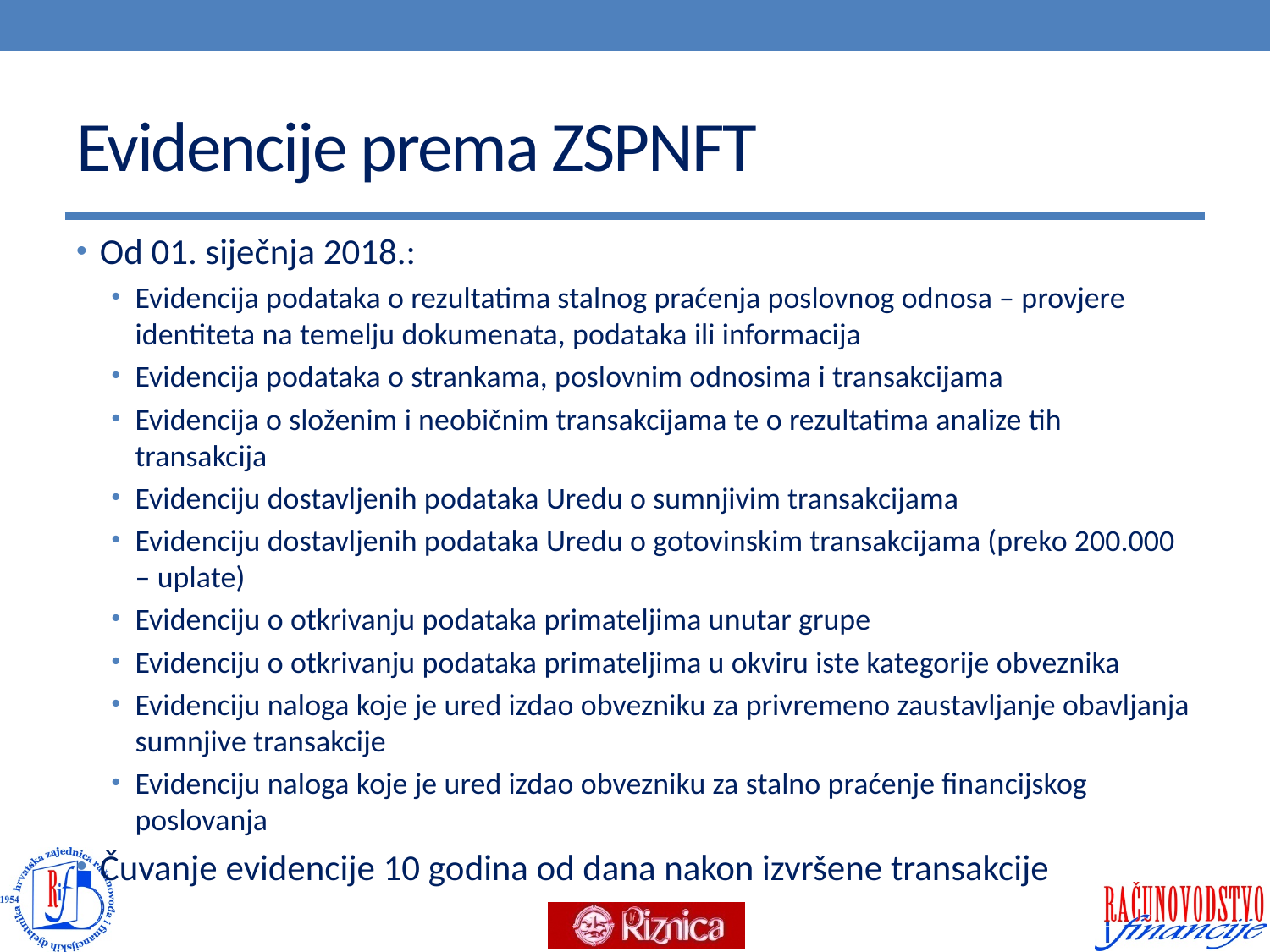

# Evidencije prema ZSPNFT
Od 01. siječnja 2018.:
Evidencija podataka o rezultatima stalnog praćenja poslovnog odnosa – provjere identiteta na temelju dokumenata, podataka ili informacija
Evidencija podataka o strankama, poslovnim odnosima i transakcijama
Evidencija o složenim i neobičnim transakcijama te o rezultatima analize tih transakcija
Evidenciju dostavljenih podataka Uredu o sumnjivim transakcijama
Evidenciju dostavljenih podataka Uredu o gotovinskim transakcijama (preko 200.000 – uplate)
Evidenciju o otkrivanju podataka primateljima unutar grupe
Evidenciju o otkrivanju podataka primateljima u okviru iste kategorije obveznika
Evidenciju naloga koje je ured izdao obvezniku za privremeno zaustavljanje obavljanja sumnjive transakcije
Evidenciju naloga koje je ured izdao obvezniku za stalno praćenje financijskog poslovanja
Čuvanje evidencije 10 godina od dana nakon izvršene transakcije